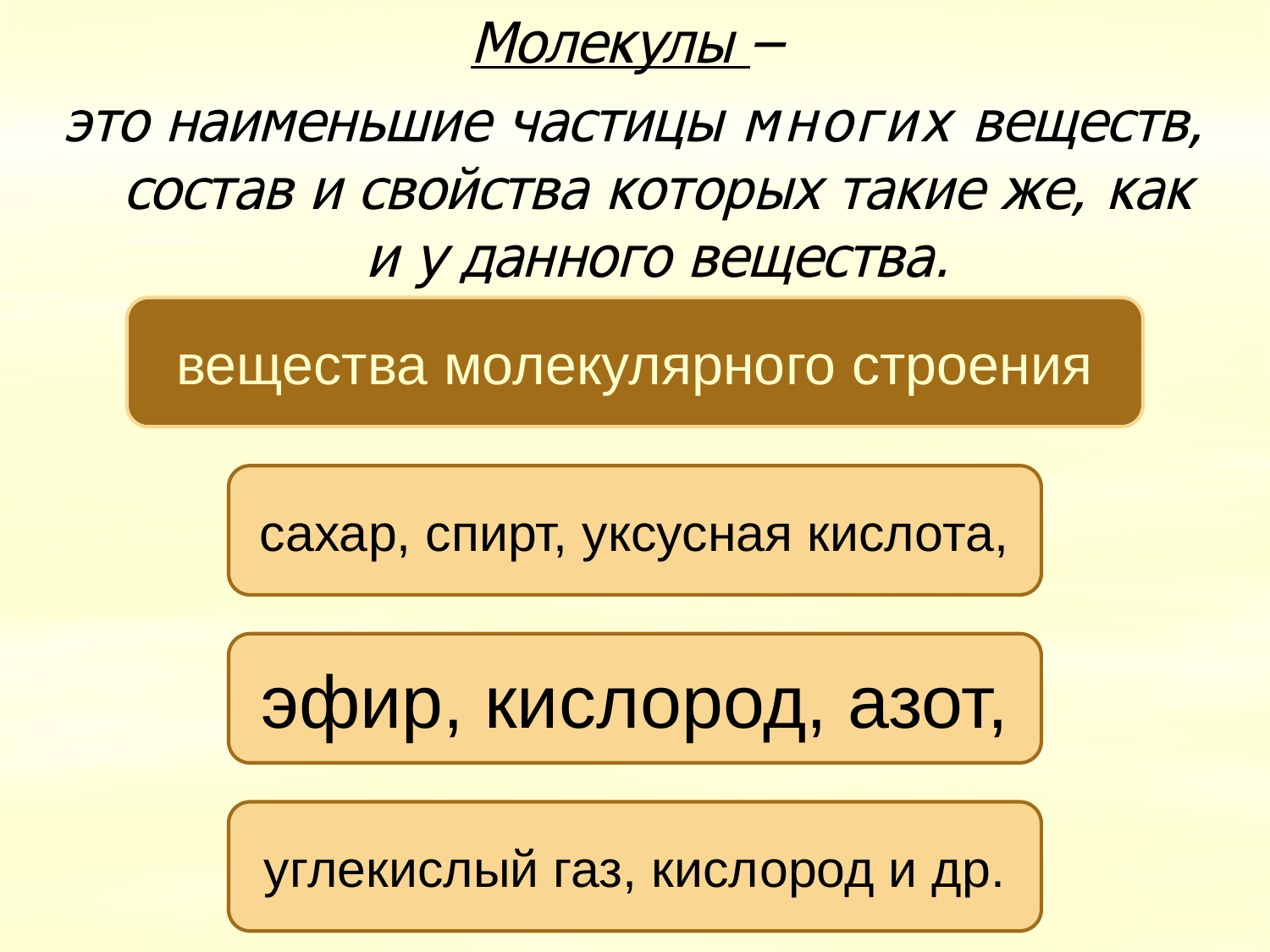

Молекулы –
это наименьшие частицы многих веществ, состав и свойства которых такие же, как и у данного вещества.
вещества молекулярного строения
сахар, спирт, уксусная кислота,
эфир, кислород, азот,
углекислый газ, кислород и др.